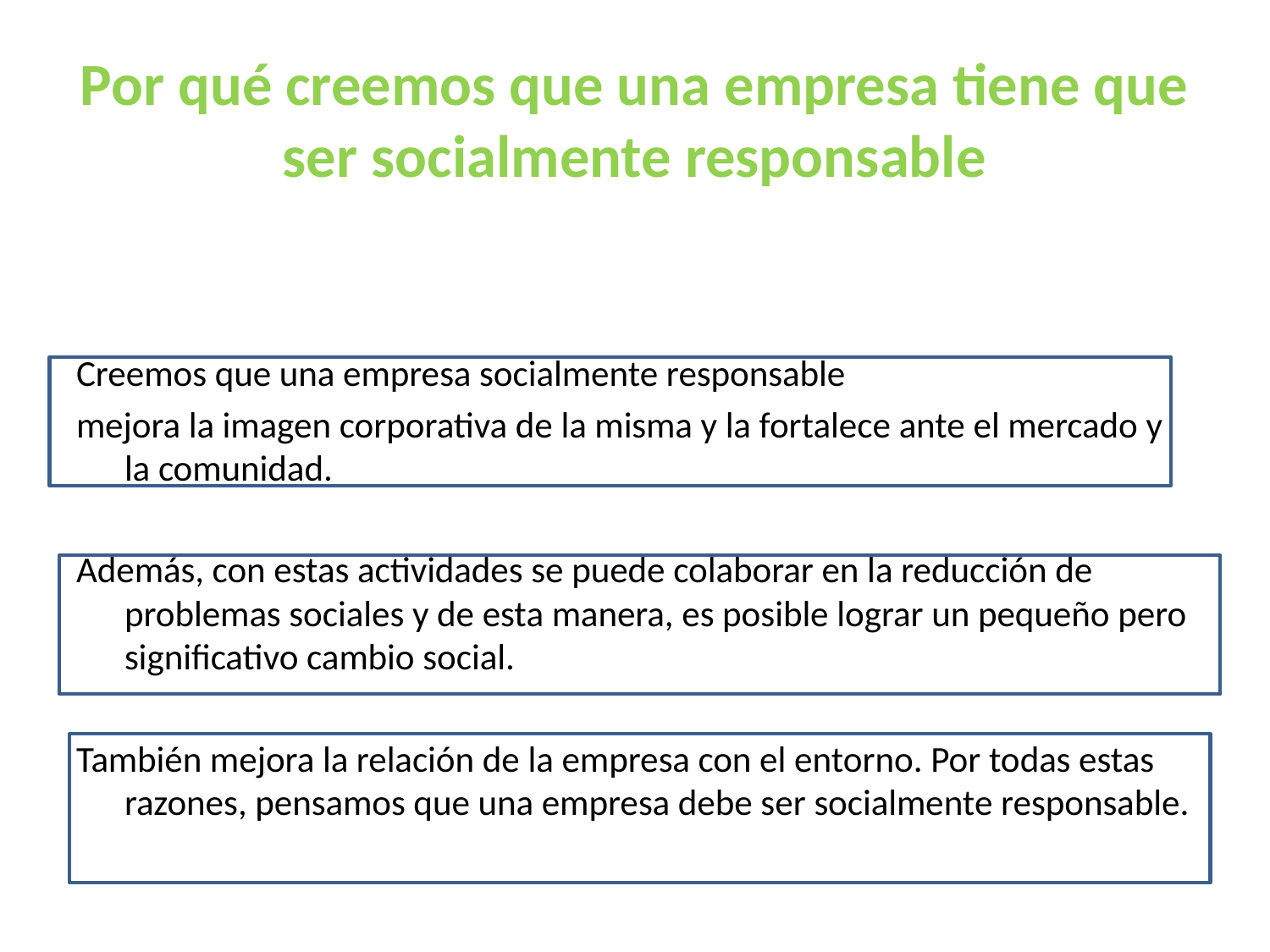

# Por qué creemos que una empresa tiene que ser socialmente responsable

Creemos que una empresa socialmente responsable
mejora la imagen corporativa de la misma y la fortalece ante el mercado y la comunidad.

Además, con estas actividades se puede colaborar en la reducción de problemas sociales y de esta manera, es posible lograr un pequeño pero significativo cambio social.

También mejora la relación de la empresa con el entorno. Por todas estas razones, pensamos que una empresa debe ser socialmente responsable.